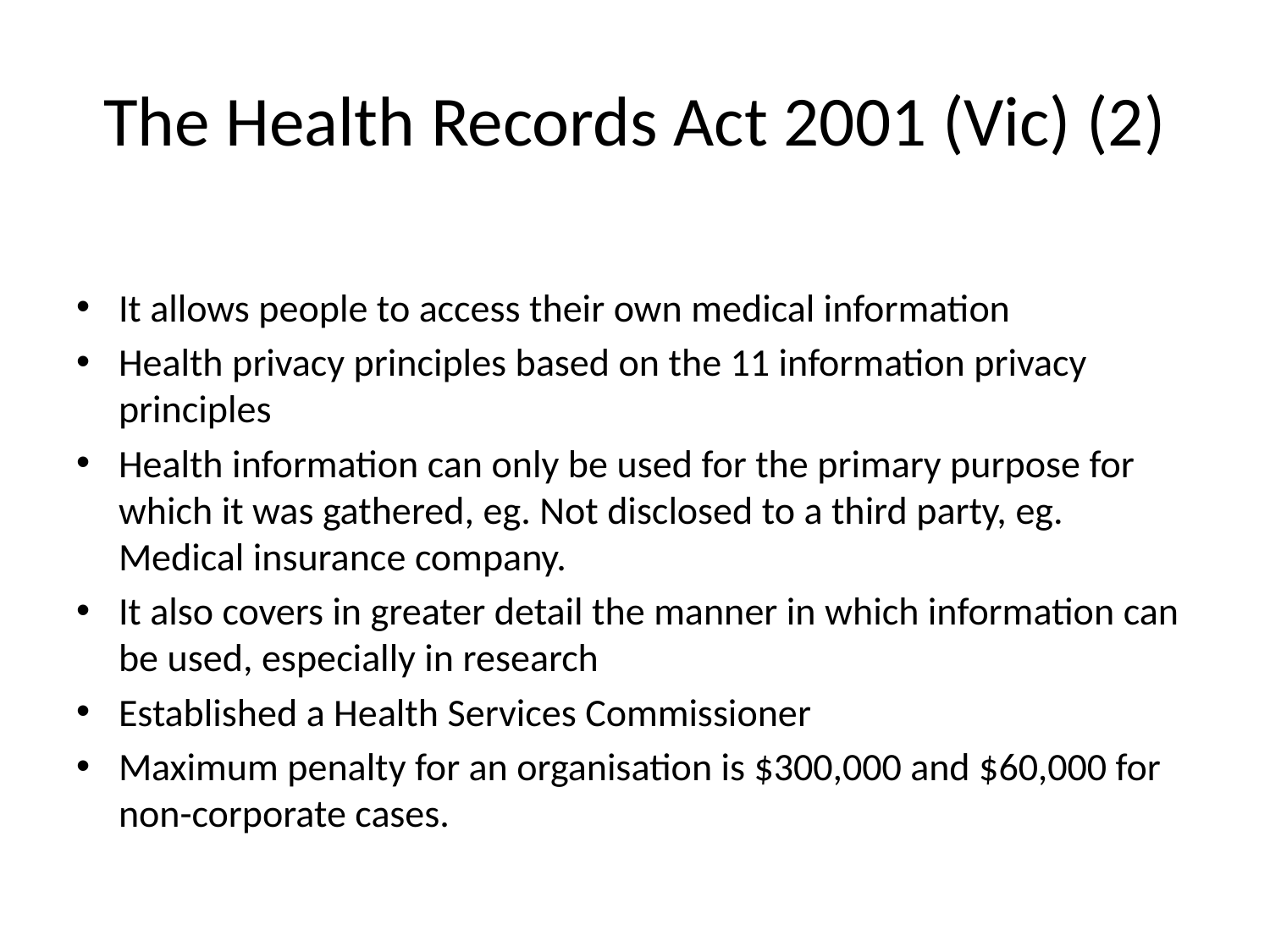

# The Health Records Act 2001 (Vic) (2)

It allows people to access their own medical information
Health privacy principles based on the 11 information privacy principles
Health information can only be used for the primary purpose for which it was gathered, eg. Not disclosed to a third party, eg. Medical insurance company.
It also covers in greater detail the manner in which information can be used, especially in research
Established a Health Services Commissioner
Maximum penalty for an organisation is $300,000 and $60,000 for non-corporate cases.